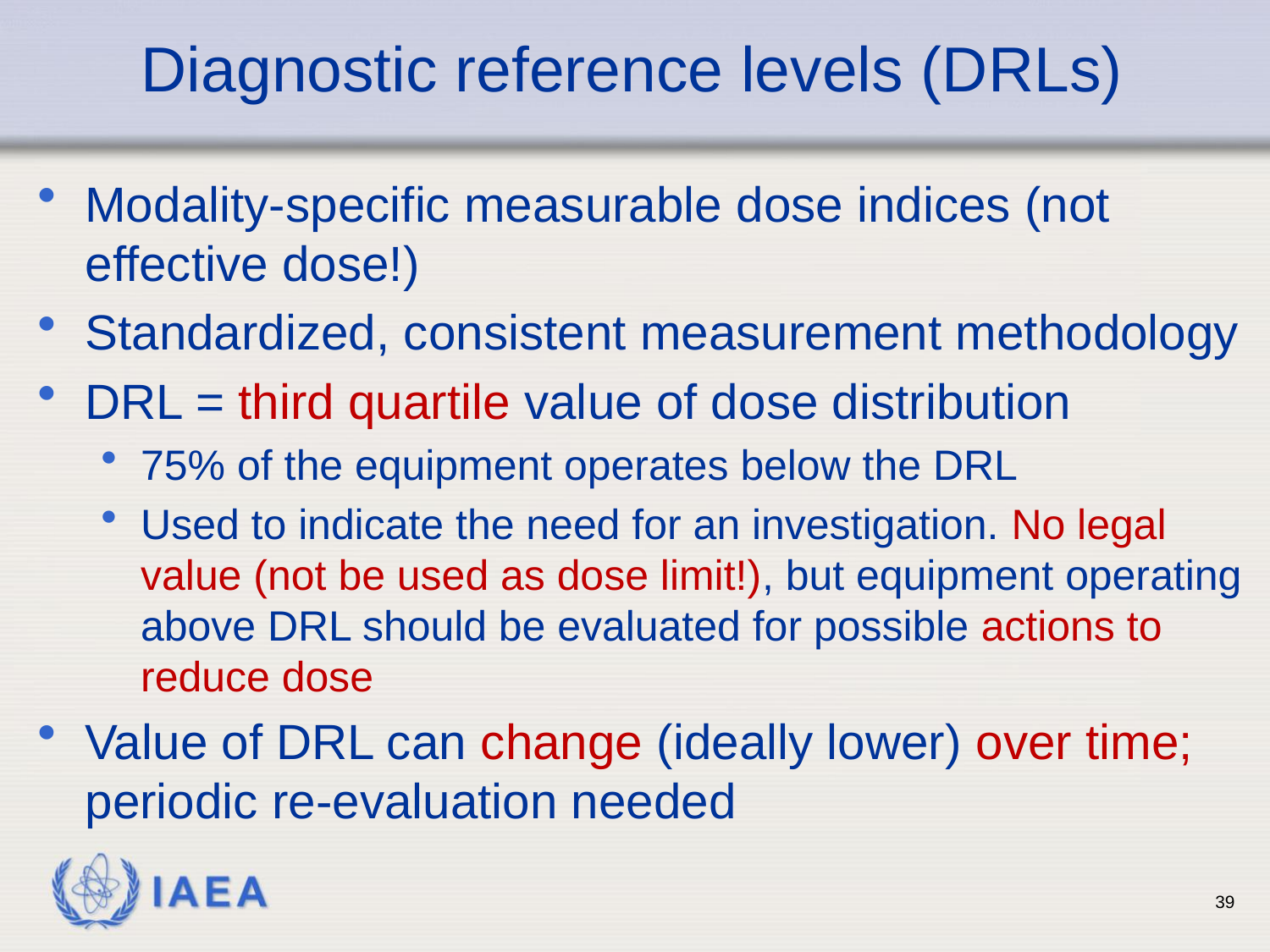

# Diagnostic reference levels (DRLs)
Modality-specific measurable dose indices (not effective dose!)
Standardized, consistent measurement methodology
DRL = third quartile value of dose distribution
75% of the equipment operates below the DRL
Used to indicate the need for an investigation. No legal value (not be used as dose limit!), but equipment operating above DRL should be evaluated for possible actions to reduce dose
Value of DRL can change (ideally lower) over time; periodic re-evaluation needed

39